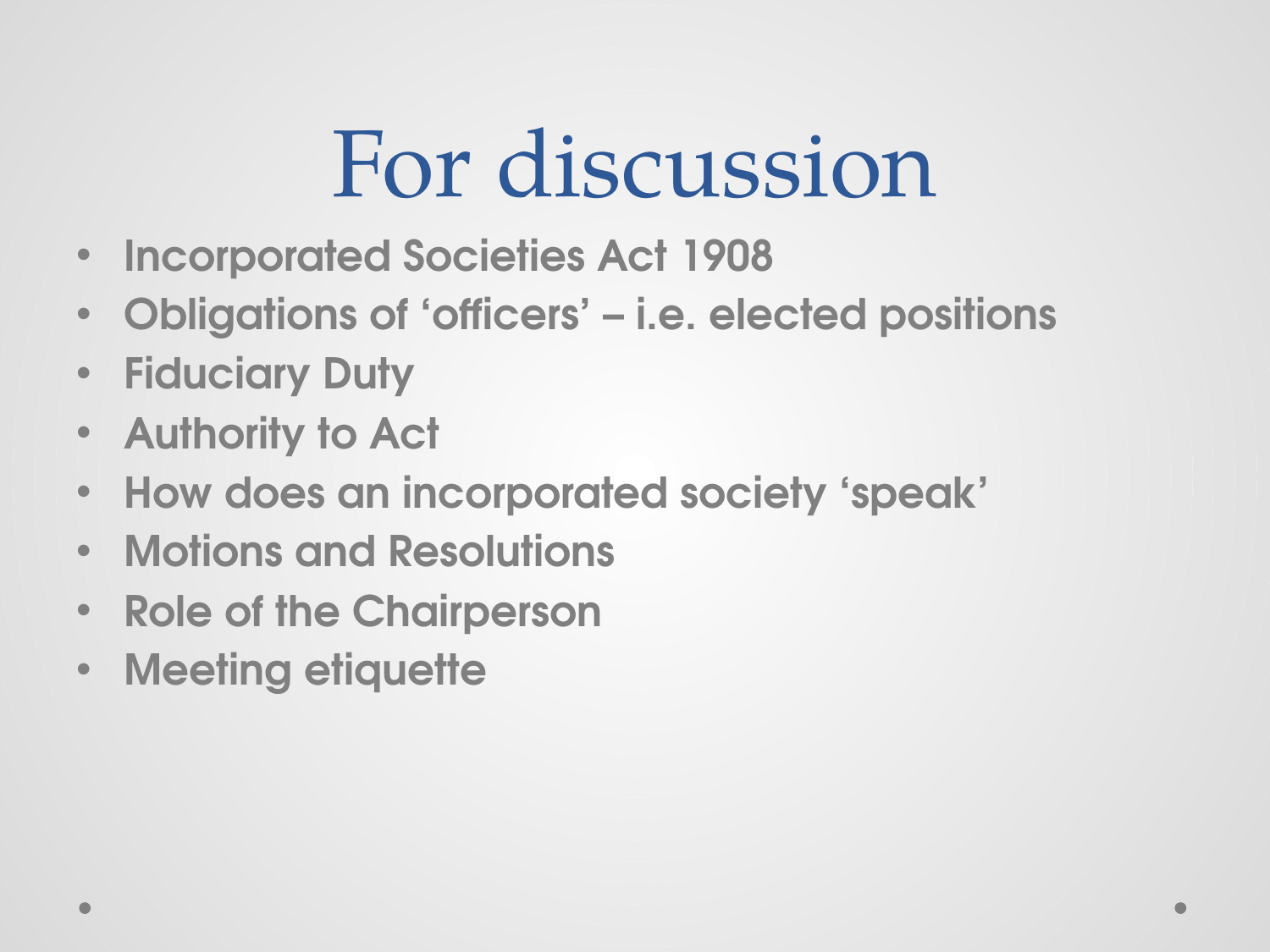

# For discussion
Incorporated Societies Act 1908
Obligations of ‘officers’ – i.e. elected positions
Fiduciary Duty
Authority to Act
How does an incorporated society ‘speak’
Motions and Resolutions
Role of the Chairperson
Meeting etiquette